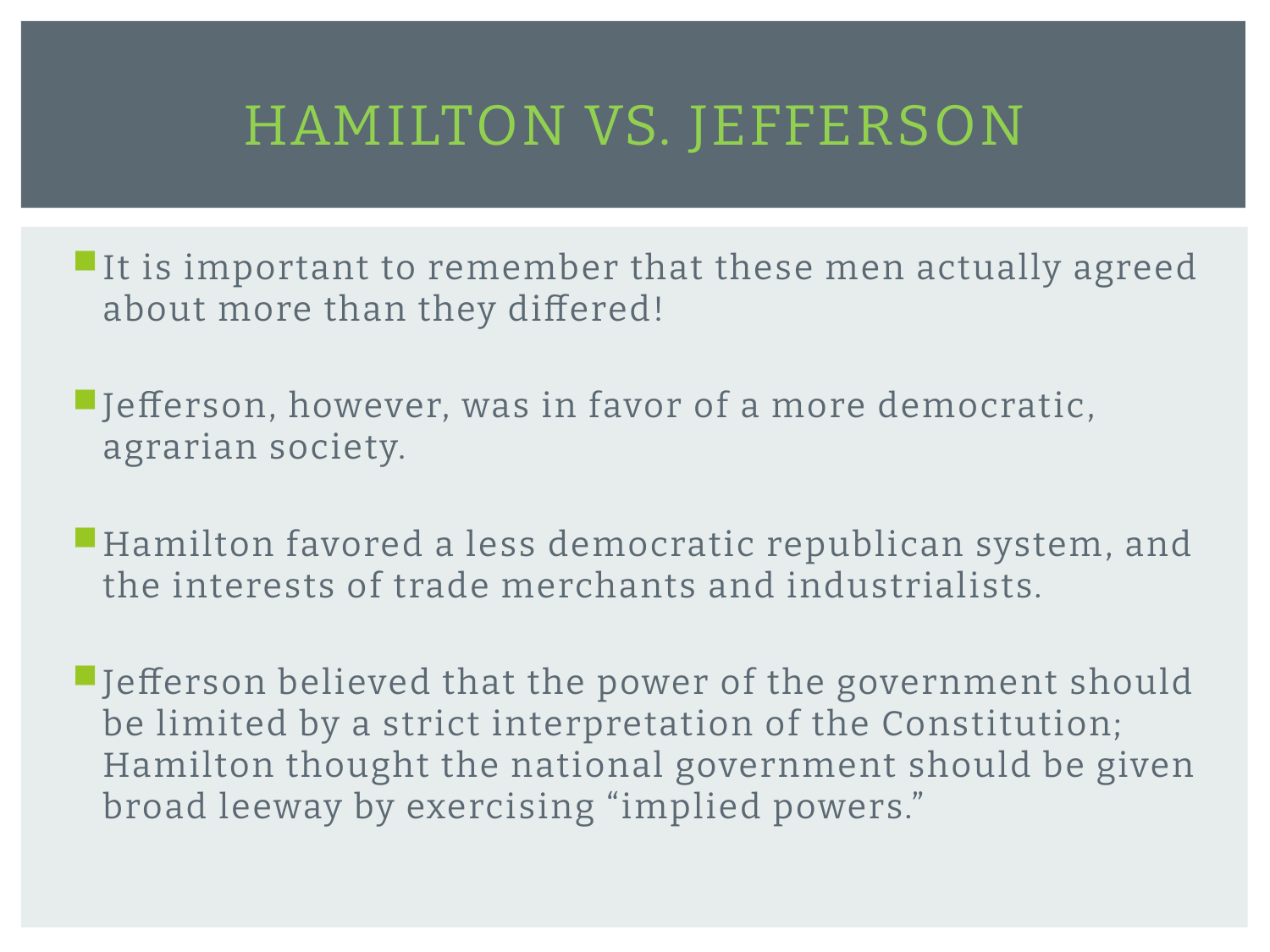

# Hamilton Vs. Jefferson
It is important to remember that these men actually agreed about more than they differed!

Jefferson, however, was in favor of a more democratic, agrarian society.

Hamilton favored a less democratic republican system, and the interests of trade merchants and industrialists.

Jefferson believed that the power of the government should be limited by a strict interpretation of the Constitution; Hamilton thought the national government should be given broad leeway by exercising “implied powers.”